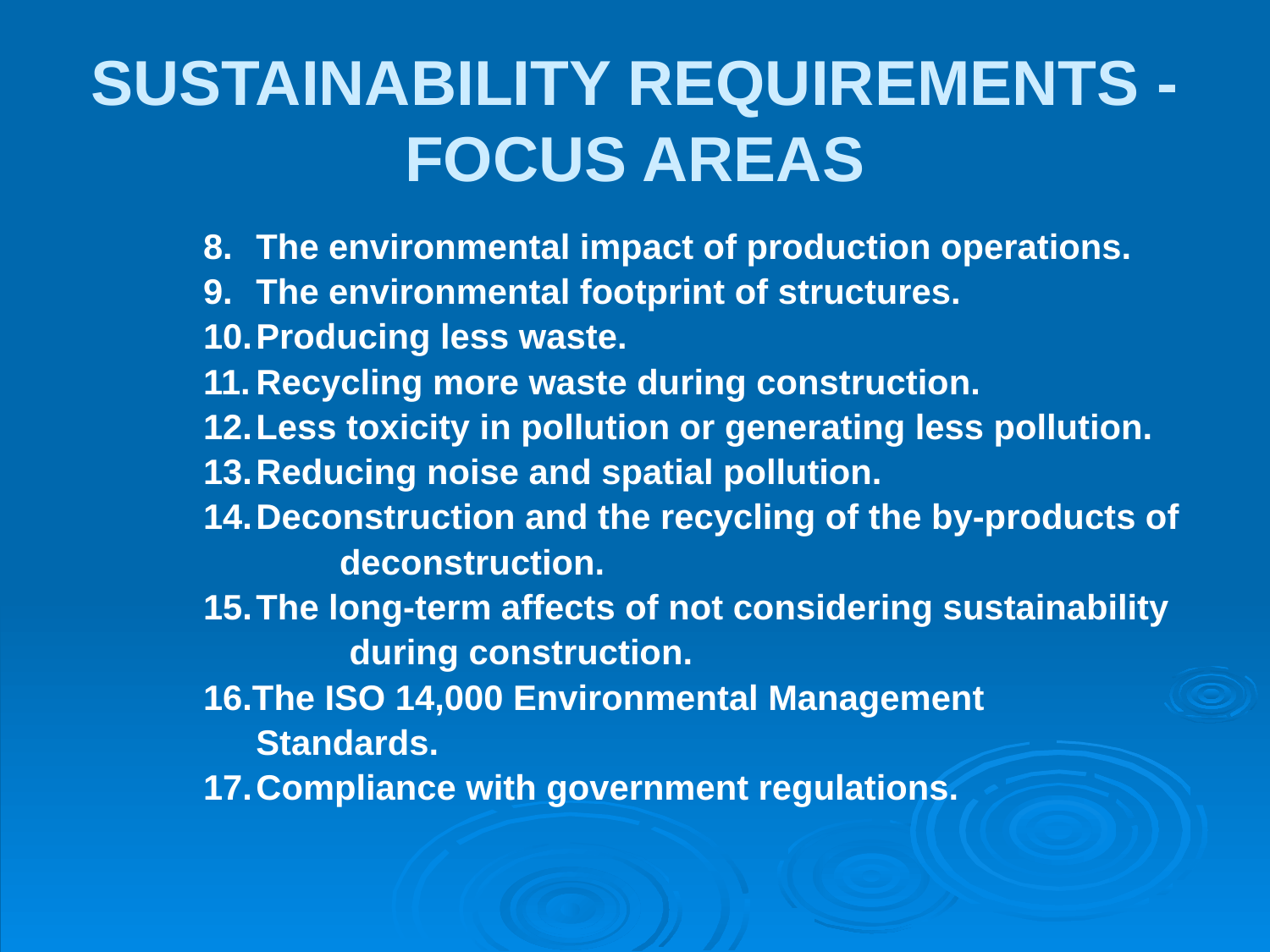

# SUSTAINABILITY REQUIREMENTS - FOCUS AREAS
8.	The environmental impact of production operations.
9.	The environmental footprint of structures.
10.	Producing less waste.
11.	Recycling more waste during construction.
12.	Less toxicity in pollution or generating less pollution.
13.	Reducing noise and spatial pollution.
14.	Deconstruction and the recycling of the by-products of
              deconstruction.
15.	The long-term affects of not considering sustainability
               during construction.
16.The ISO 14,000 Environmental Management
	Standards.
17.	Compliance with government regulations.